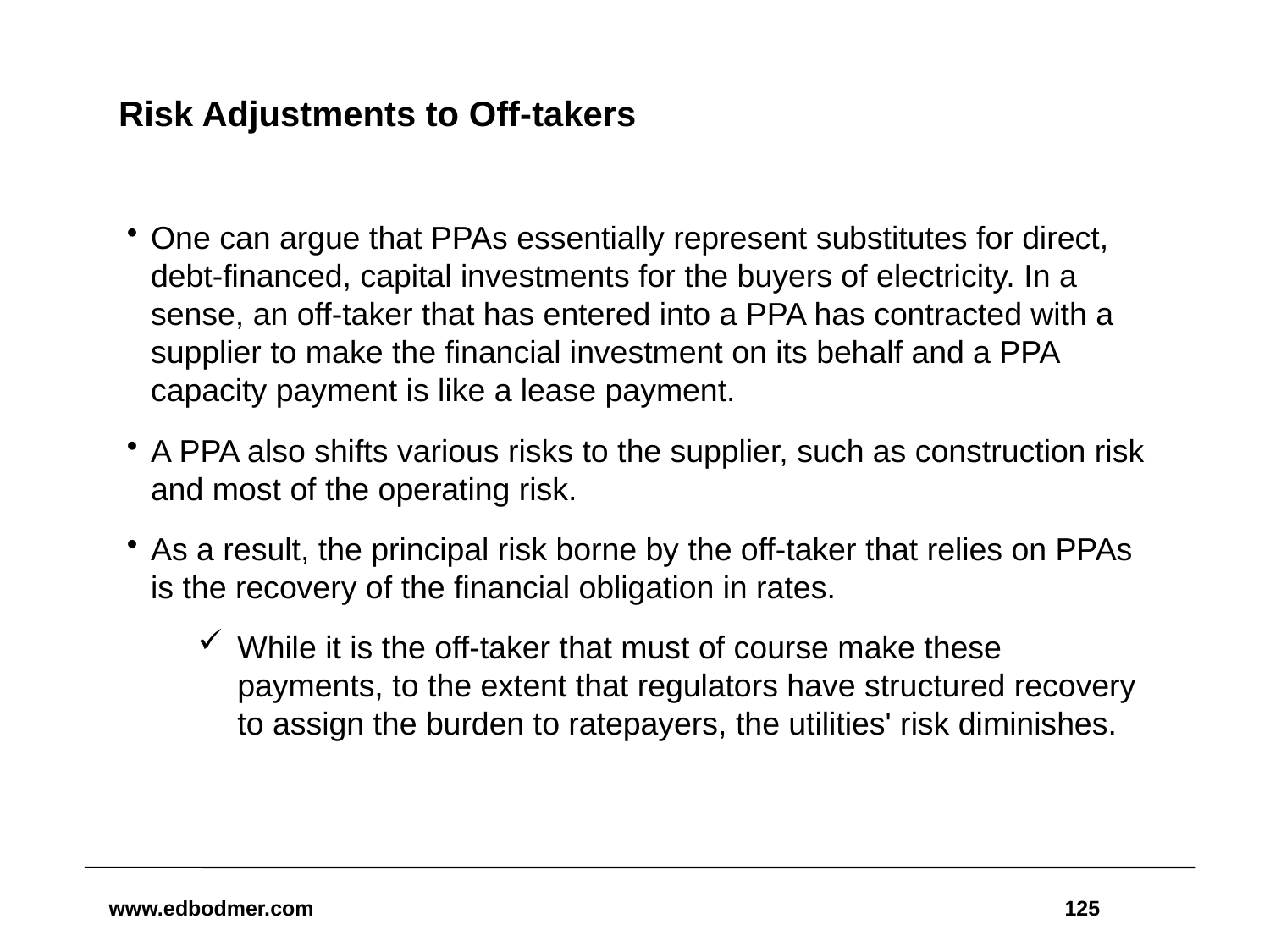

# Risk Adjustments to Off-takers
One can argue that PPAs essentially represent substitutes for direct, debt-financed, capital investments for the buyers of electricity. In a sense, an off-taker that has entered into a PPA has contracted with a supplier to make the financial investment on its behalf and a PPA capacity payment is like a lease payment.
A PPA also shifts various risks to the supplier, such as construction risk and most of the operating risk.
As a result, the principal risk borne by the off-taker that relies on PPAs is the recovery of the financial obligation in rates.
While it is the off-taker that must of course make these payments, to the extent that regulators have structured recovery to assign the burden to ratepayers, the utilities' risk diminishes.